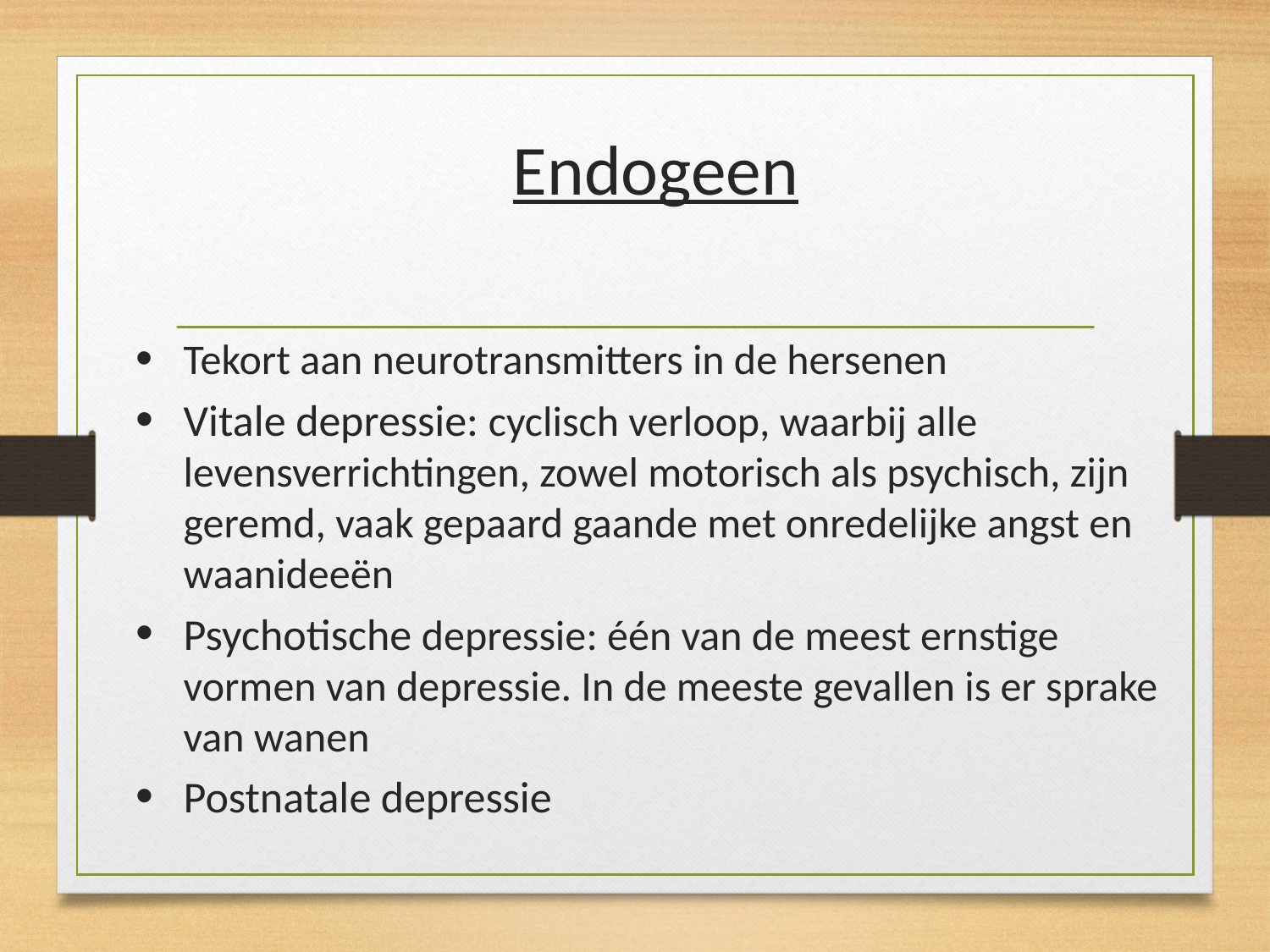

# Endogeen
Tekort aan neurotransmitters in de hersenen
Vitale depressie: cyclisch verloop, waarbij alle levensverrichtingen, zowel motorisch als psychisch, zijn geremd, vaak gepaard gaande met onredelijke angst en waanideeën
Psychotische depressie: één van de meest ernstige vormen van depressie. In de meeste gevallen is er sprake van wanen
Postnatale depressie